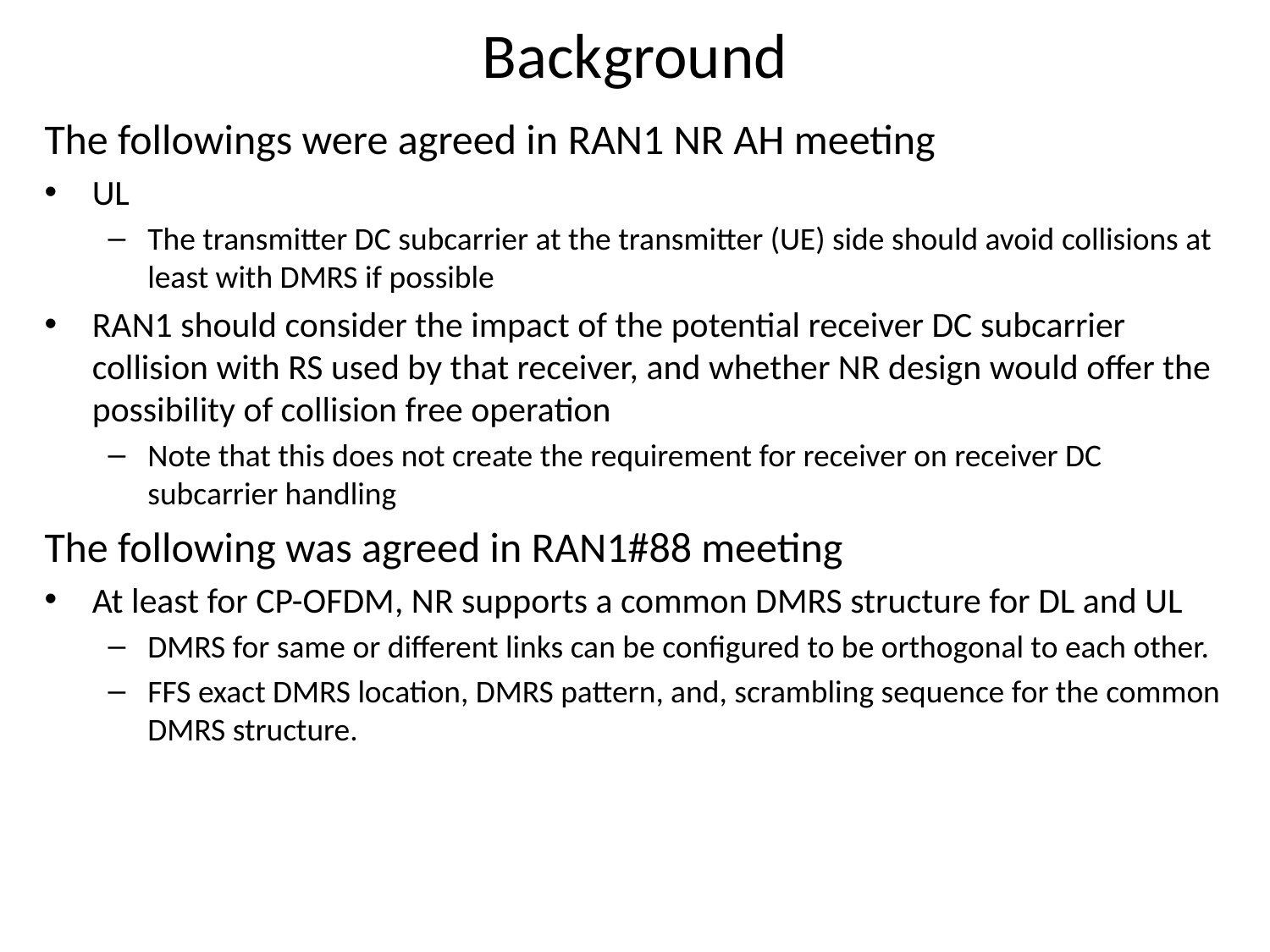

# Background
The followings were agreed in RAN1 NR AH meeting
UL
The transmitter DC subcarrier at the transmitter (UE) side should avoid collisions at least with DMRS if possible
RAN1 should consider the impact of the potential receiver DC subcarrier collision with RS used by that receiver, and whether NR design would offer the possibility of collision free operation
Note that this does not create the requirement for receiver on receiver DC subcarrier handling
The following was agreed in RAN1#88 meeting
At least for CP-OFDM, NR supports a common DMRS structure for DL and UL
DMRS for same or different links can be configured to be orthogonal to each other.
FFS exact DMRS location, DMRS pattern, and, scrambling sequence for the common DMRS structure.